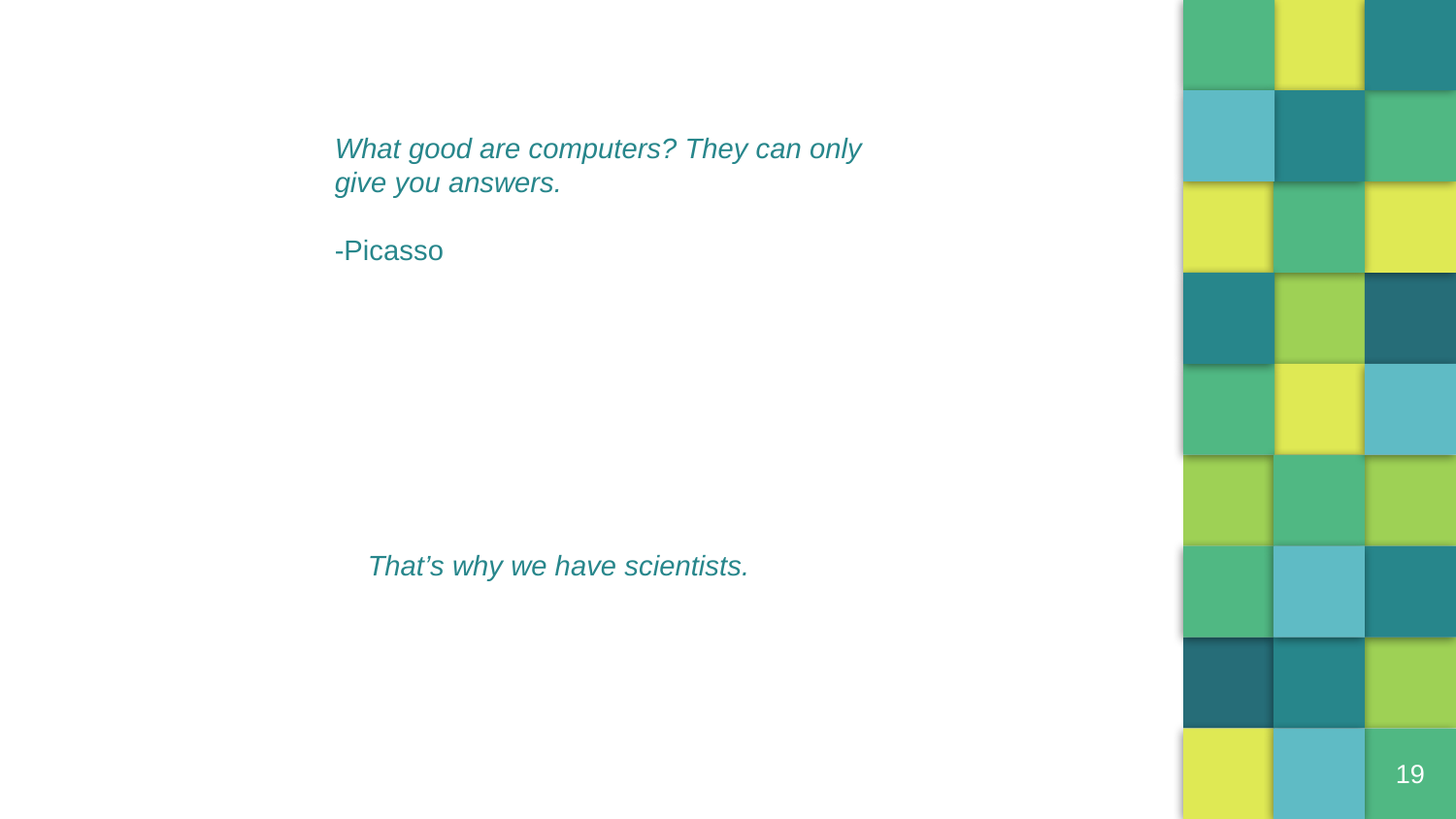

What good are computers? They can only give you answers.

-Picasso
That’s why we have scientists.
19